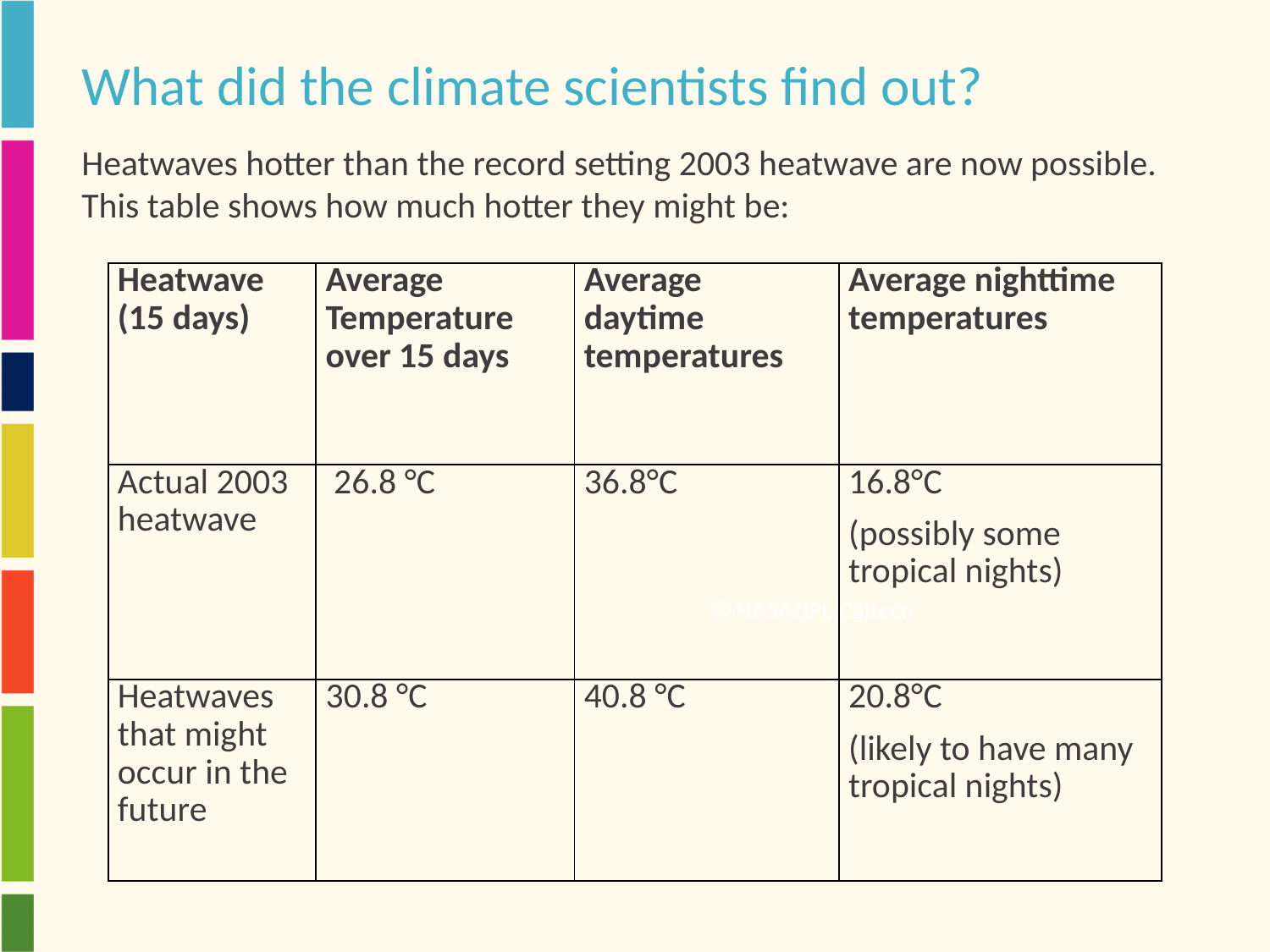

# What did the climate scientists find out?
Heatwaves hotter than the record setting 2003 heatwave are now possible. This table shows how much hotter they might be:
| Heatwave (15 days) | Average Temperature over 15 days | Average daytime temperatures | Average nighttime temperatures |
| --- | --- | --- | --- |
| Actual 2003 heatwave | 26.8 °C | 36.8°C | 16.8°C (possibly some tropical nights) |
| Heatwaves that might occur in the future | 30.8 °C | 40.8 °C | 20.8°C (likely to have many tropical nights) |
© NASA/JPL-Caltech